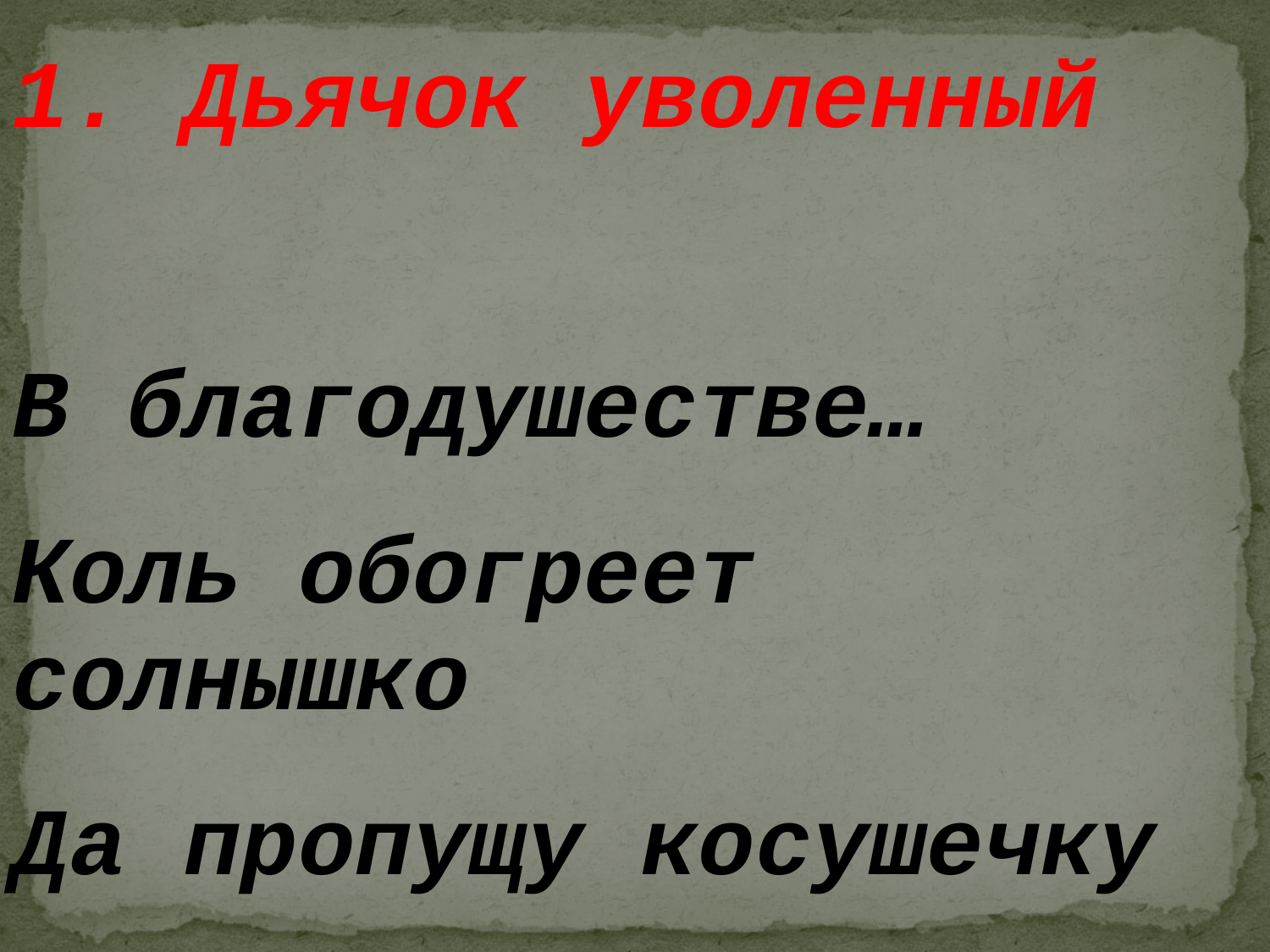

1. Дьячок уволенный
В благодушестве…
Коль обогреет солнышко
Да пропущу косушечку